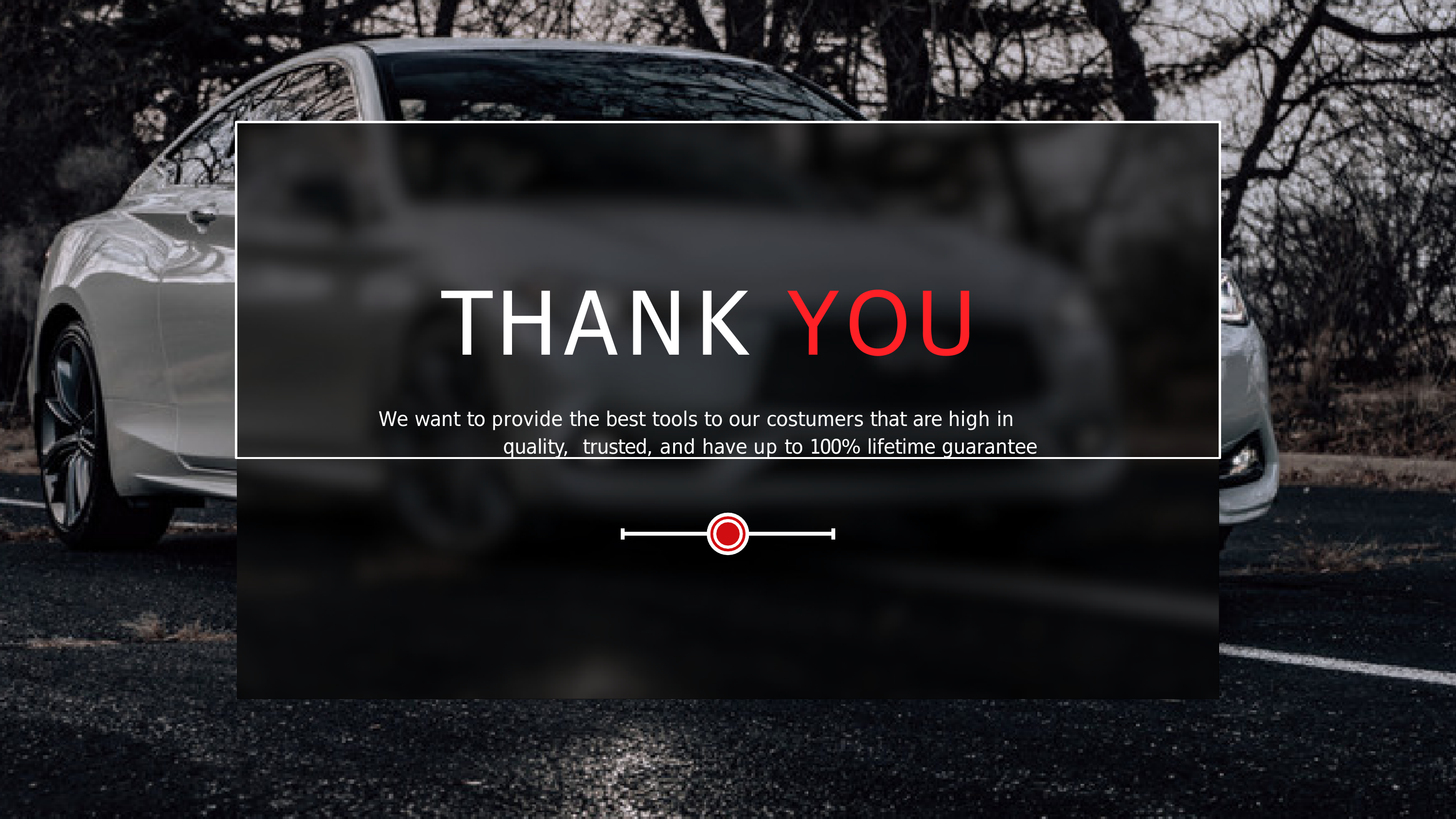

THANK YOU
We want to provide the best tools to our costumers that are high in quality,  trusted, and have up to 100% lifetime guarantee